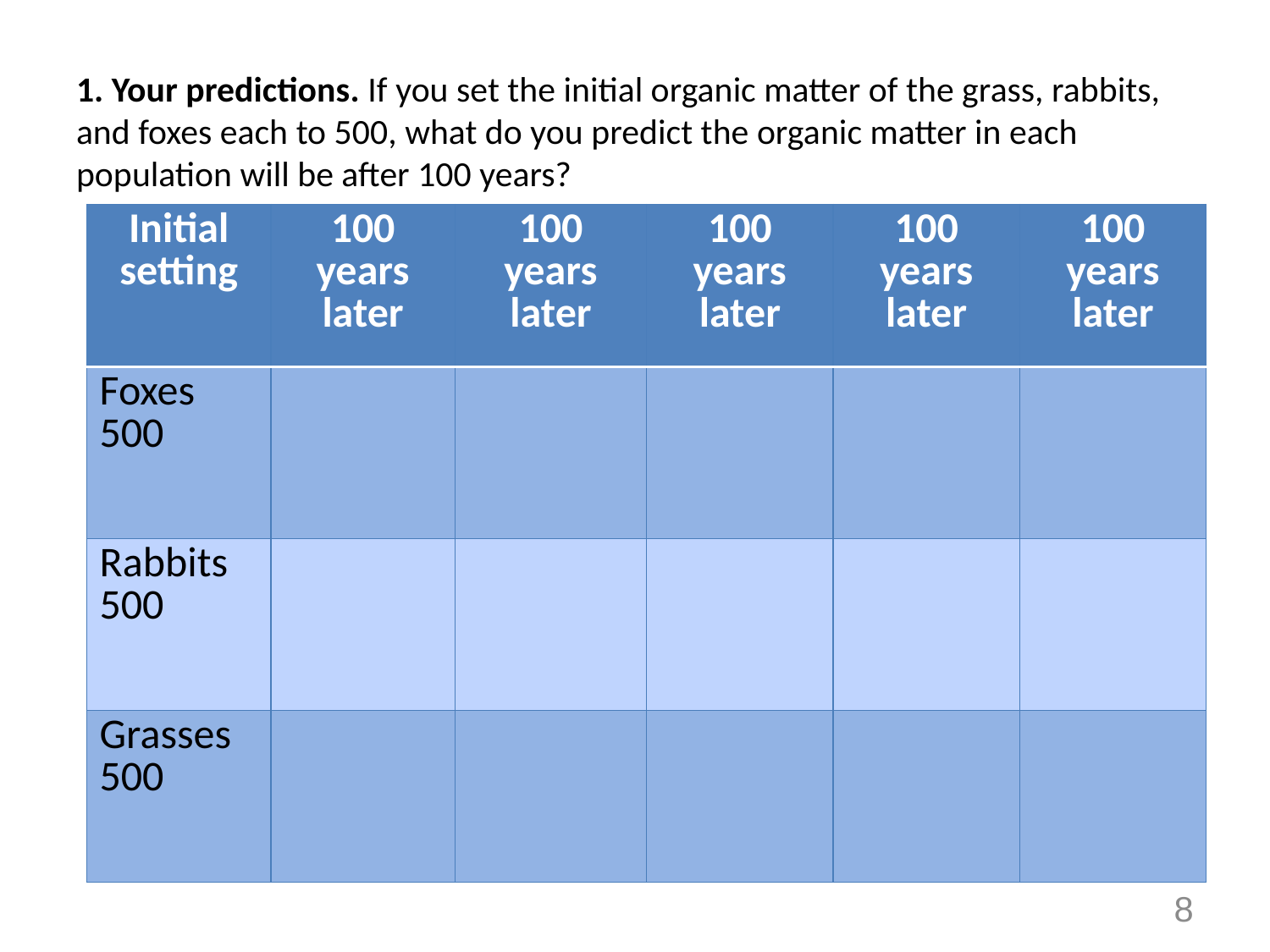

# 1. Your predictions. If you set the initial organic matter of the grass, rabbits, and foxes each to 500, what do you predict the organic matter in each population will be after 100 years?
| Initial setting | 100 years later | 100 years later | 100 years later | 100 years later | 100 years later |
| --- | --- | --- | --- | --- | --- |
| Foxes 500 |  |  |  |  |  |
| Rabbits 500 |  |  |  |  |  |
| Grasses 500 |  |  |  |  |  |
8